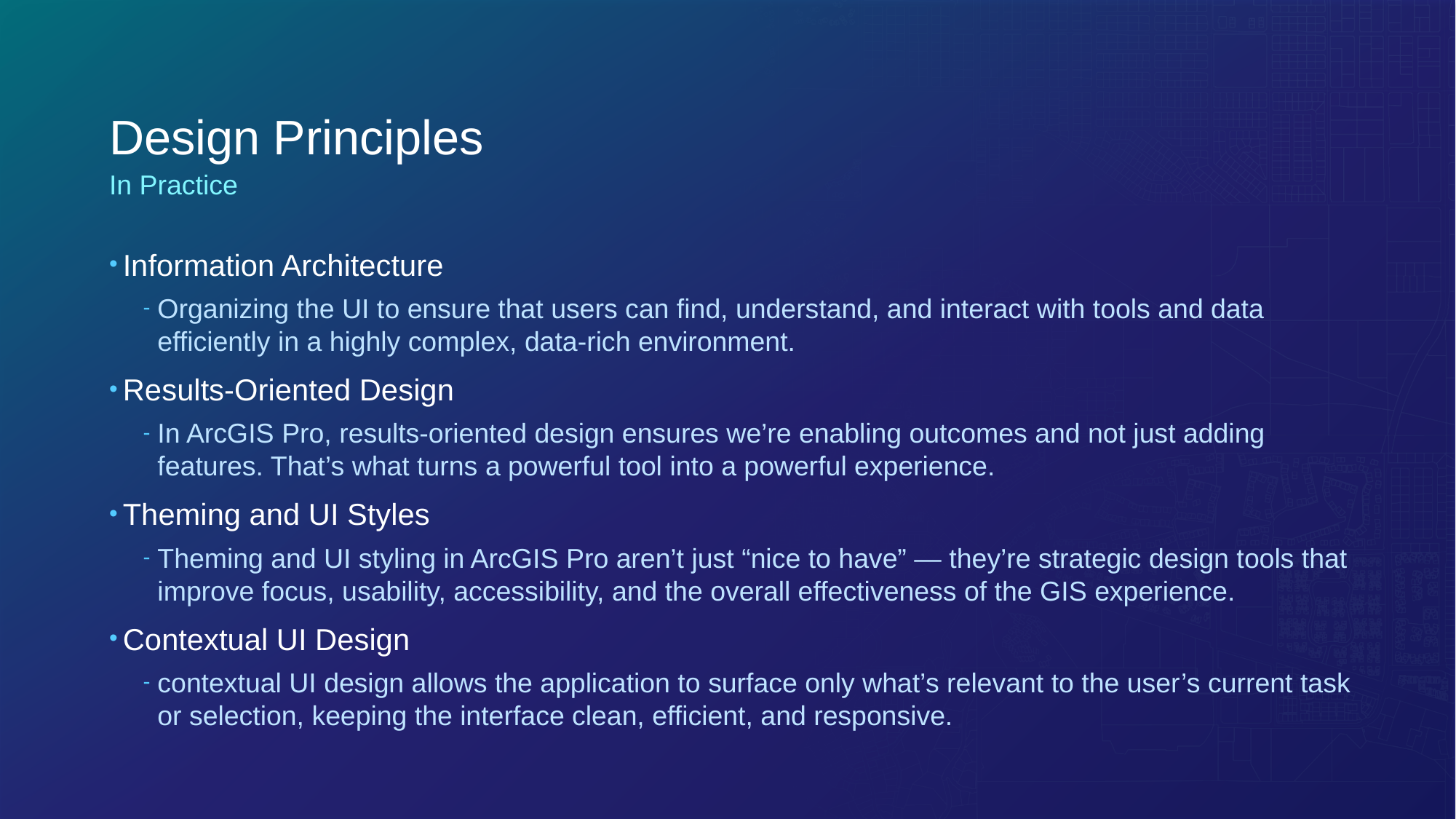

# Design Principles
In Practice
Information Architecture
Organizing the UI to ensure that users can find, understand, and interact with tools and data efficiently in a highly complex, data-rich environment.
Results-Oriented Design
In ArcGIS Pro, results-oriented design ensures we’re enabling outcomes and not just adding features. That’s what turns a powerful tool into a powerful experience.
Theming and UI Styles
Theming and UI styling in ArcGIS Pro aren’t just “nice to have” — they’re strategic design tools that improve focus, usability, accessibility, and the overall effectiveness of the GIS experience.
Contextual UI Design
contextual UI design allows the application to surface only what’s relevant to the user’s current task or selection, keeping the interface clean, efficient, and responsive.